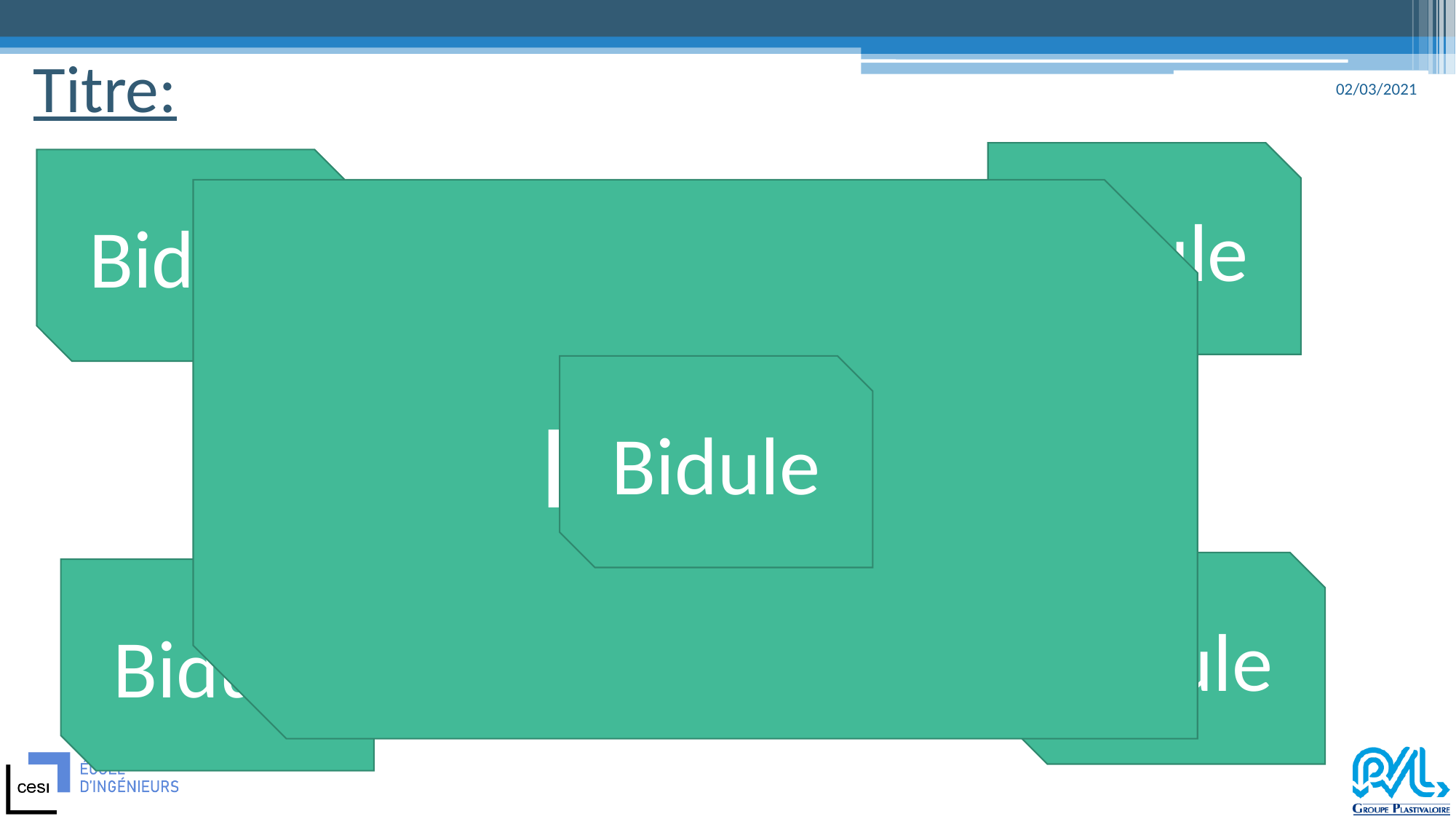

# Titre:
02/03/2021
Bidule
Bidule
Bidule

Bidule
Bidule
Bidule